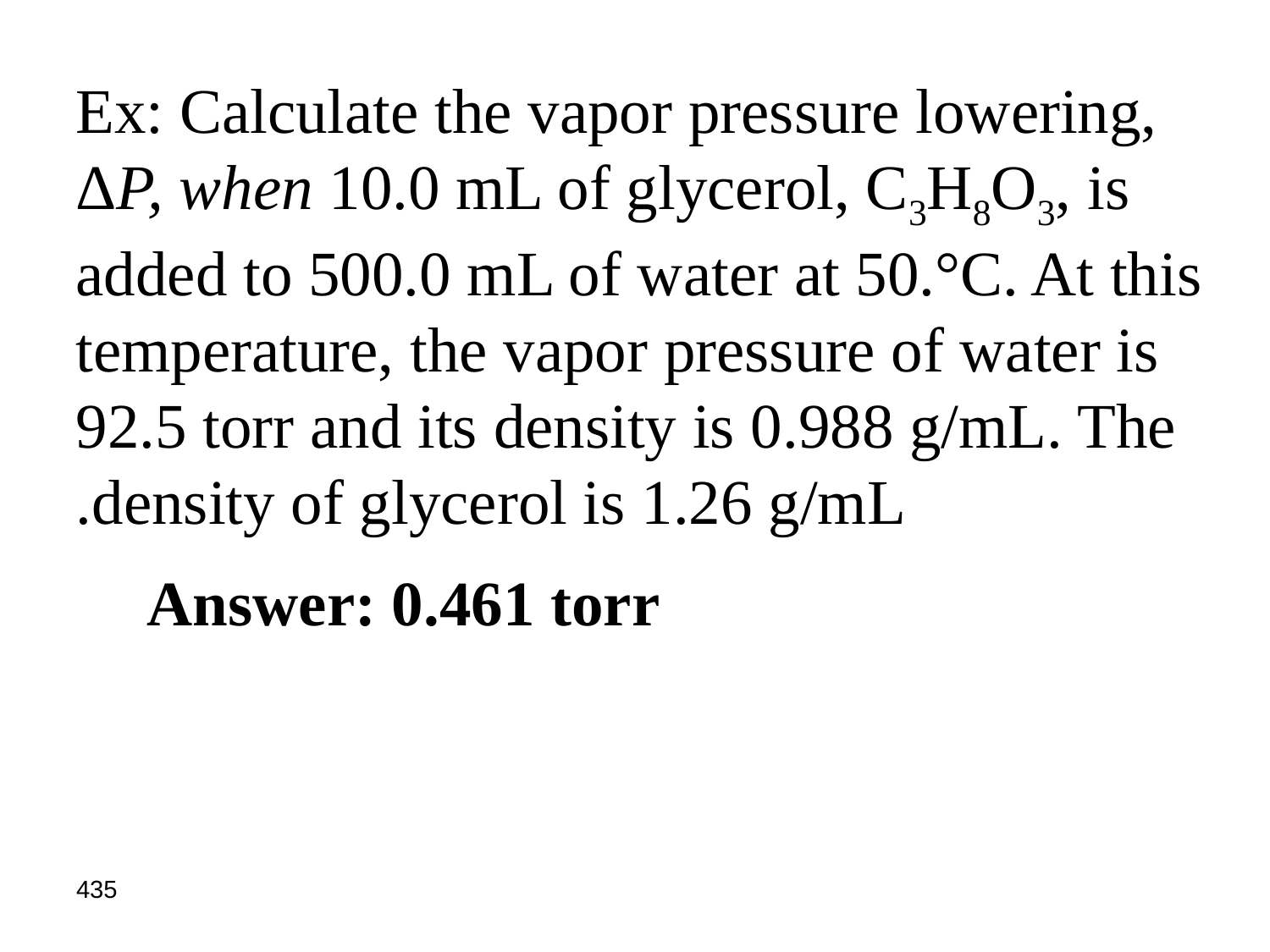

Ex: Calculate the vapor pressure lowering, ΔP, when 10.0 mL of glycerol, C3H8O3, is added to 500.0 mL of water at 50.°C. At this temperature, the vapor pressure of water is 92.5 torr and its density is 0.988 g/mL. The density of glycerol is 1.26 g/mL.
Answer: 0.461 torr
435